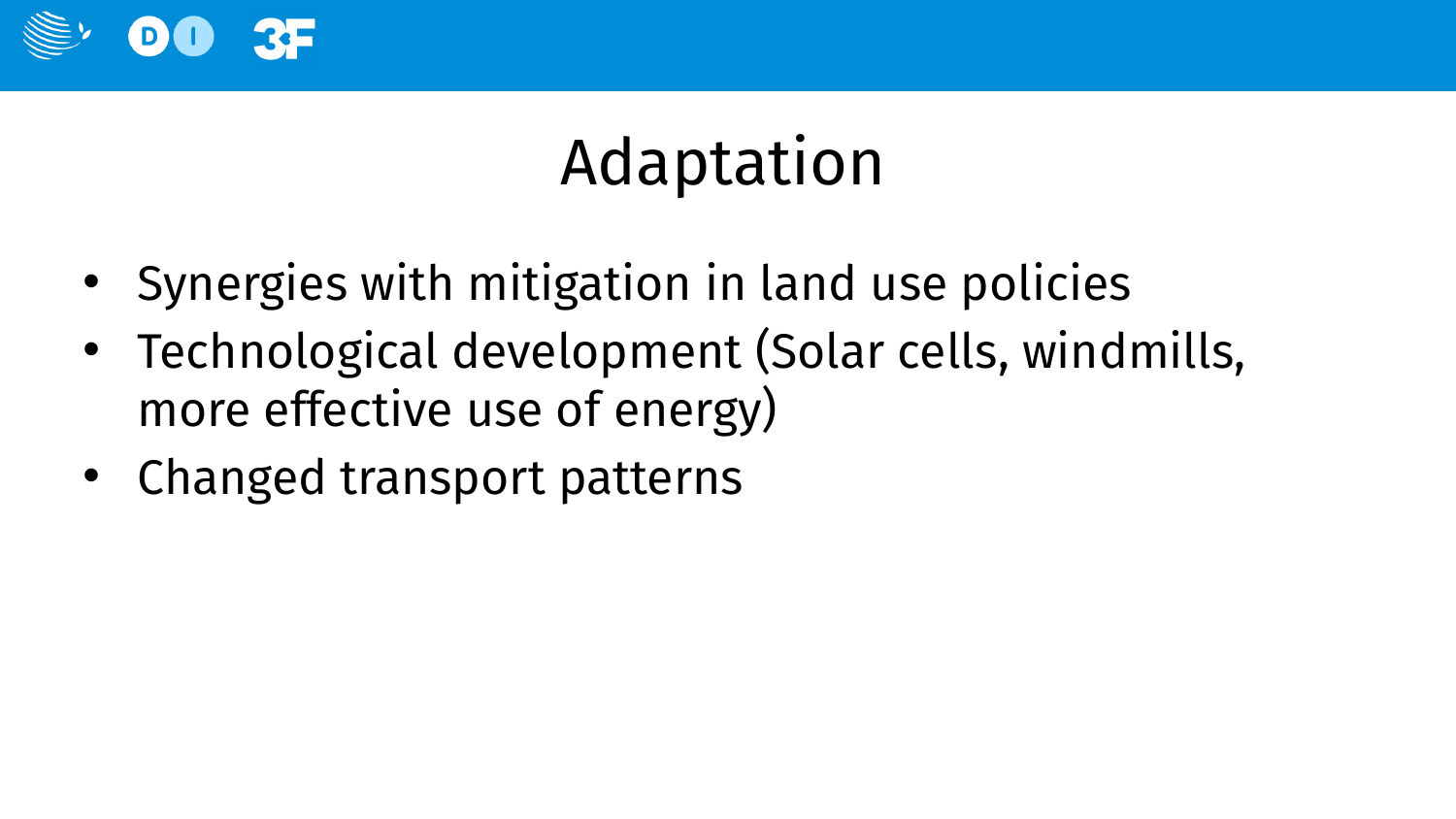

# Adaptation
Synergies with mitigation in land use policies
Technological development (Solar cells, windmills, more effective use of energy)
Changed transport patterns